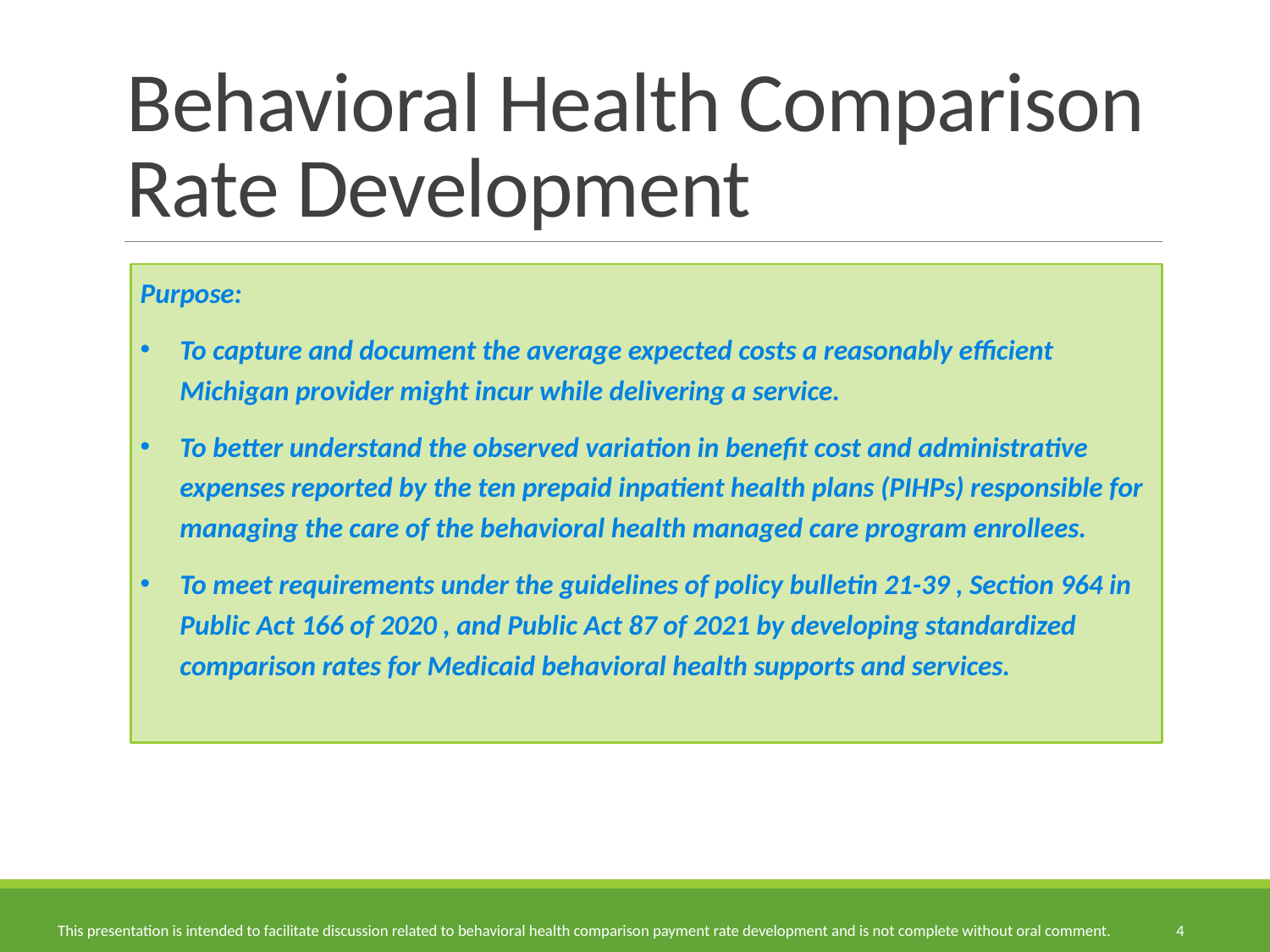

# Behavioral Health Comparison Rate Development

Purpose:
To capture and document the average expected costs a reasonably efficient Michigan provider might incur while delivering a service.
To better understand the observed variation in benefit cost and administrative expenses reported by the ten prepaid inpatient health plans (PIHPs) responsible for managing the care of the behavioral health managed care program enrollees.
To meet requirements under the guidelines of policy bulletin 21-39 , Section 964 in Public Act 166 of 2020 , and Public Act 87 of 2021 by developing standardized comparison rates for Medicaid behavioral health supports and services.

4
This presentation is intended to facilitate discussion related to behavioral health comparison payment rate development and is not complete without oral comment.